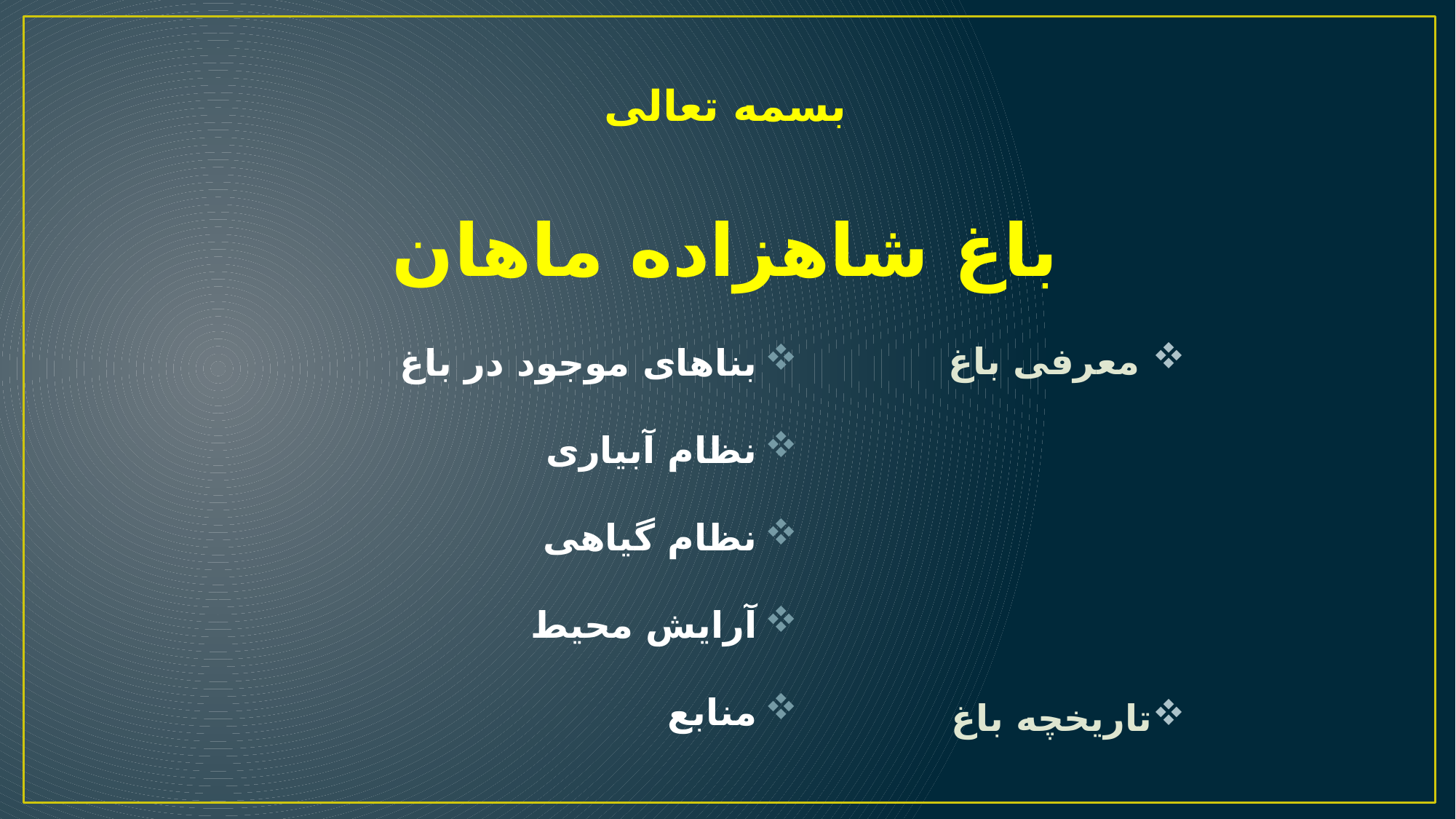

بسمه تعالی

باغ شاهزاده ماهان

 معرفی باغ
تاریخچه باغ
نظام هندسی
نظام معماری
عمارت سر در باغ
بناهای موجود در باغ
نظام آبیاری
نظام گیاهی
آرایش محیط
منابع